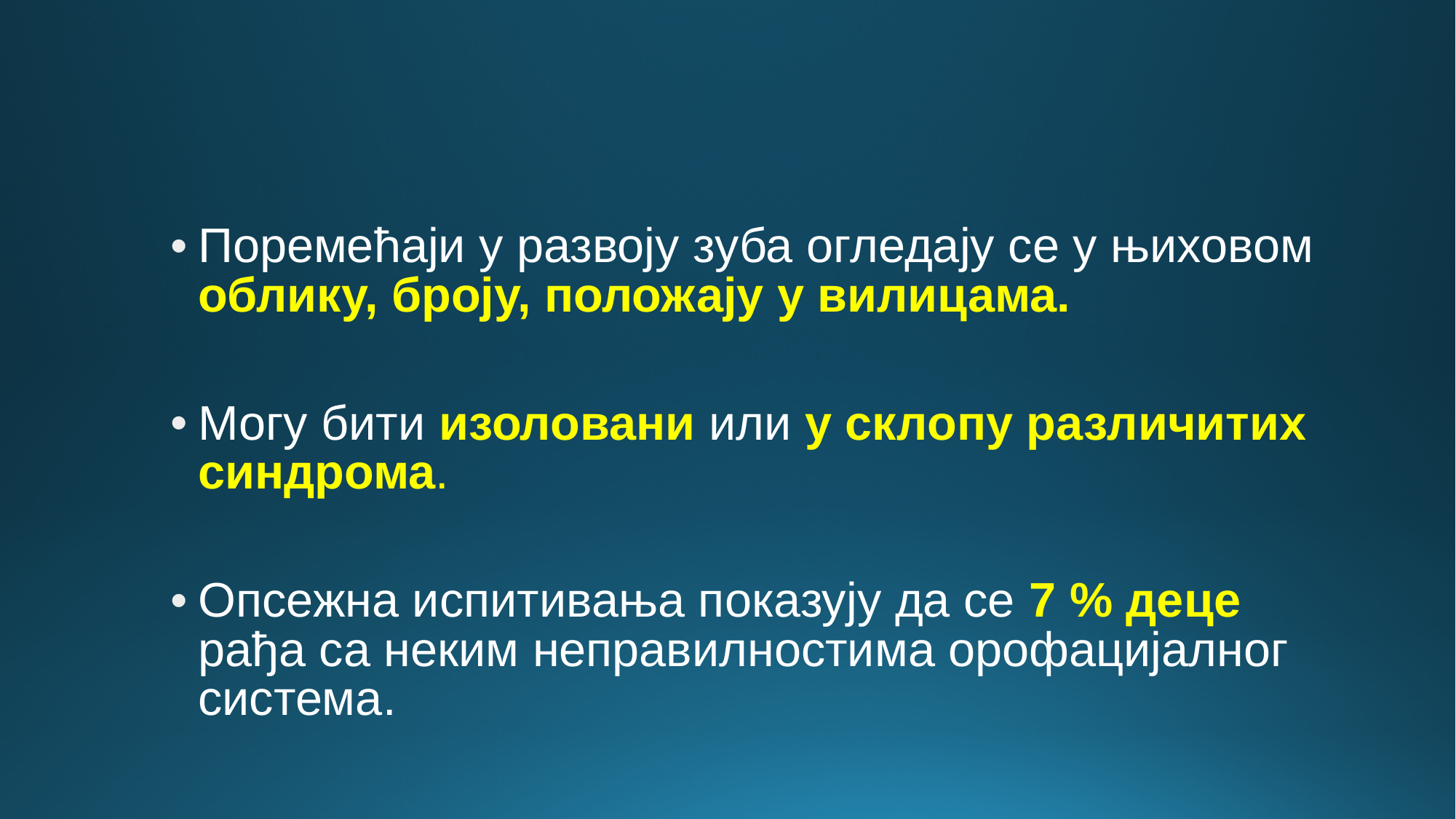

Поремећаји у развоју зуба огледају се у њиховом облику, броју, положају у вилицама.

Могу бити изоловани или у склопу различитих синдрома.

Опсежна испитивања показују да се 7 % деце рађа са неким неправилностима орофацијалног система.